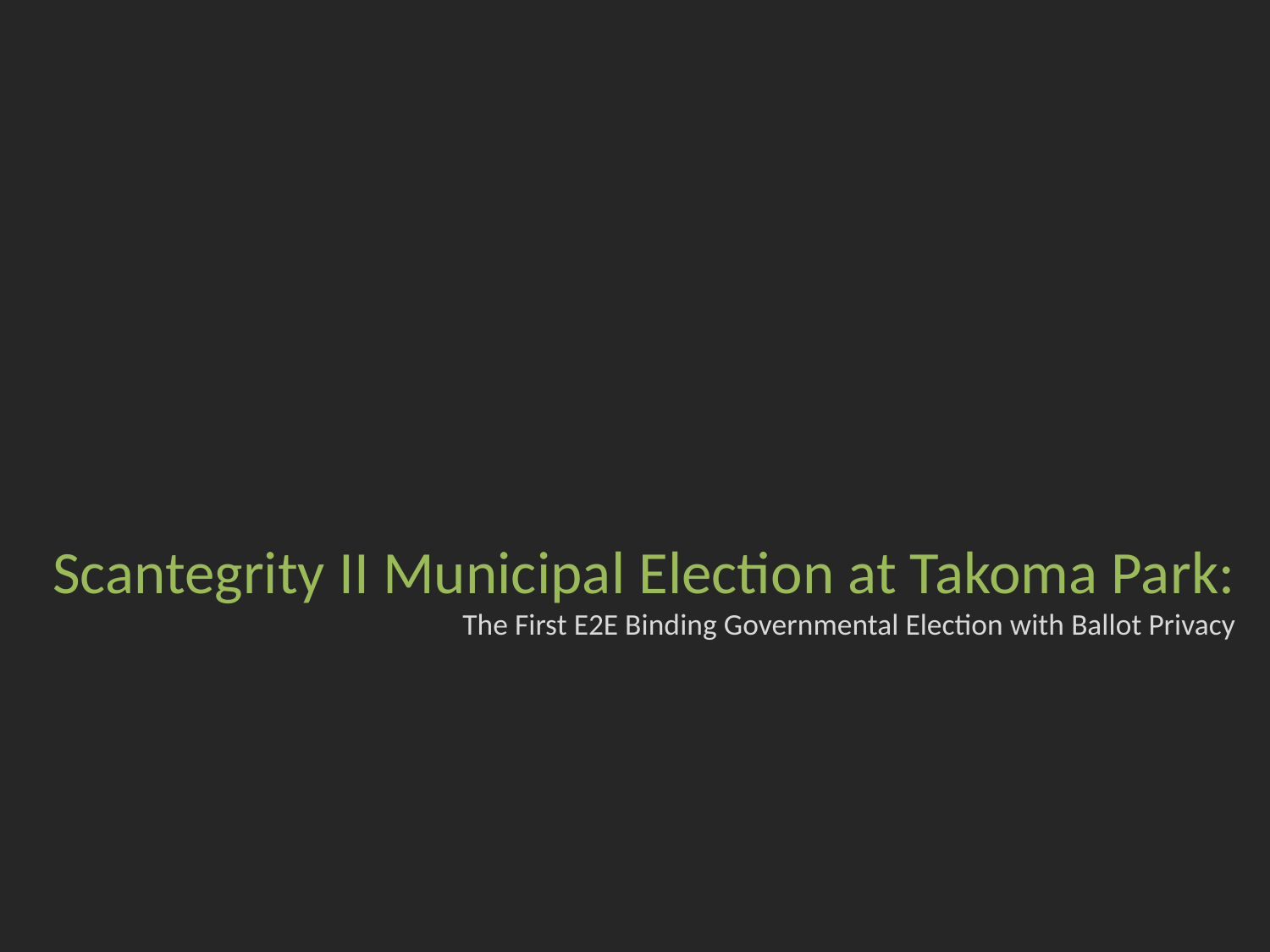

Scantegrity II Municipal Election at Takoma Park:
The First E2E Binding Governmental Election with Ballot Privacy